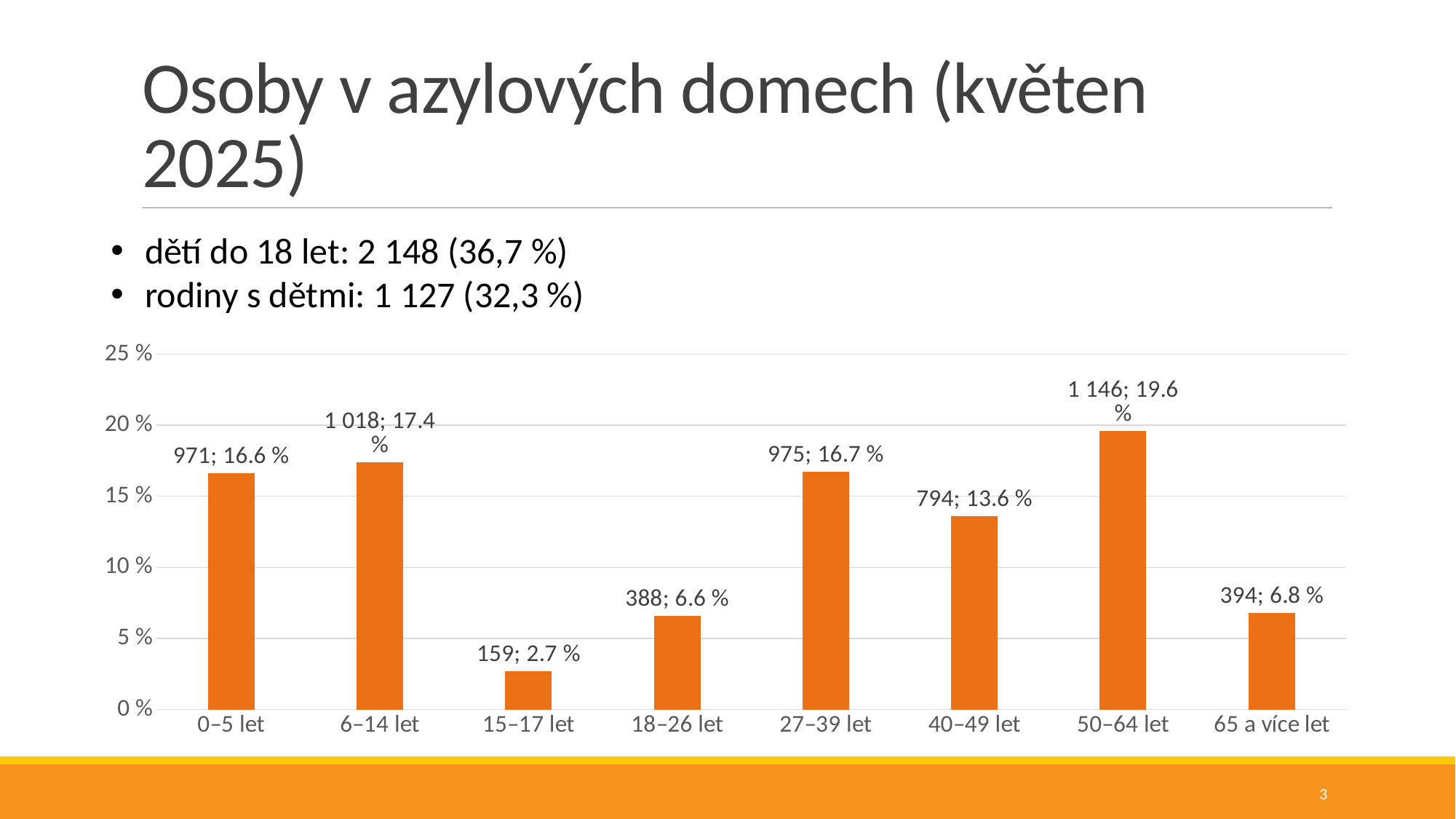

# Osoby v azylových domech (květen 2025)
dětí do 18 let: 2 148 (36,7 %)
rodiny s dětmi: 1 127 (32,3 %)

### Chart

| Category |  |
|---|---|
| 0–5 let | 0.166 |
| 6–14 let | 0.174 |
| 15–17 let | 0.027 |
| 18–26 let | 0.066 |
| 27–39 let | 0.167 |
| 40–49 let | 0.136 |
| 50–64 let | 0.196 |
| 65 a více let | 0.068 |
3